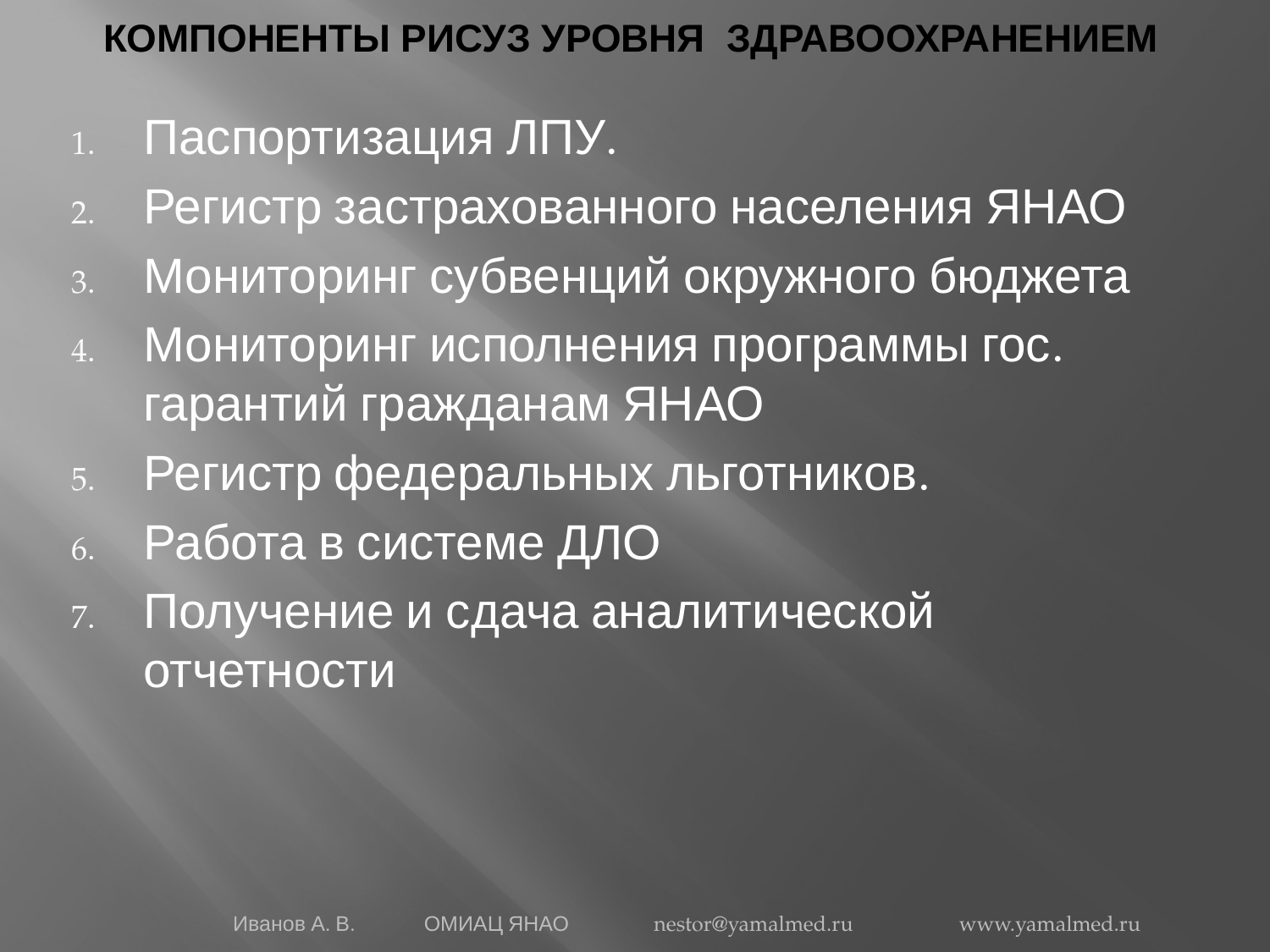

# компоненты Рисуз уровня  здравоохранением
Паспортизация ЛПУ.
Регистр застрахованного населения ЯНАО
Мониторинг субвенций окружного бюджета
Мониторинг исполнения программы гос. гарантий гражданам ЯНАО
Регистр федеральных льготников.
Работа в системе ДЛО
Получение и сдача аналитической отчетности

Иванов А. В.             ОМИАЦ ЯНАО                nestor@yamalmed.ru                    www.yamalmed.ru